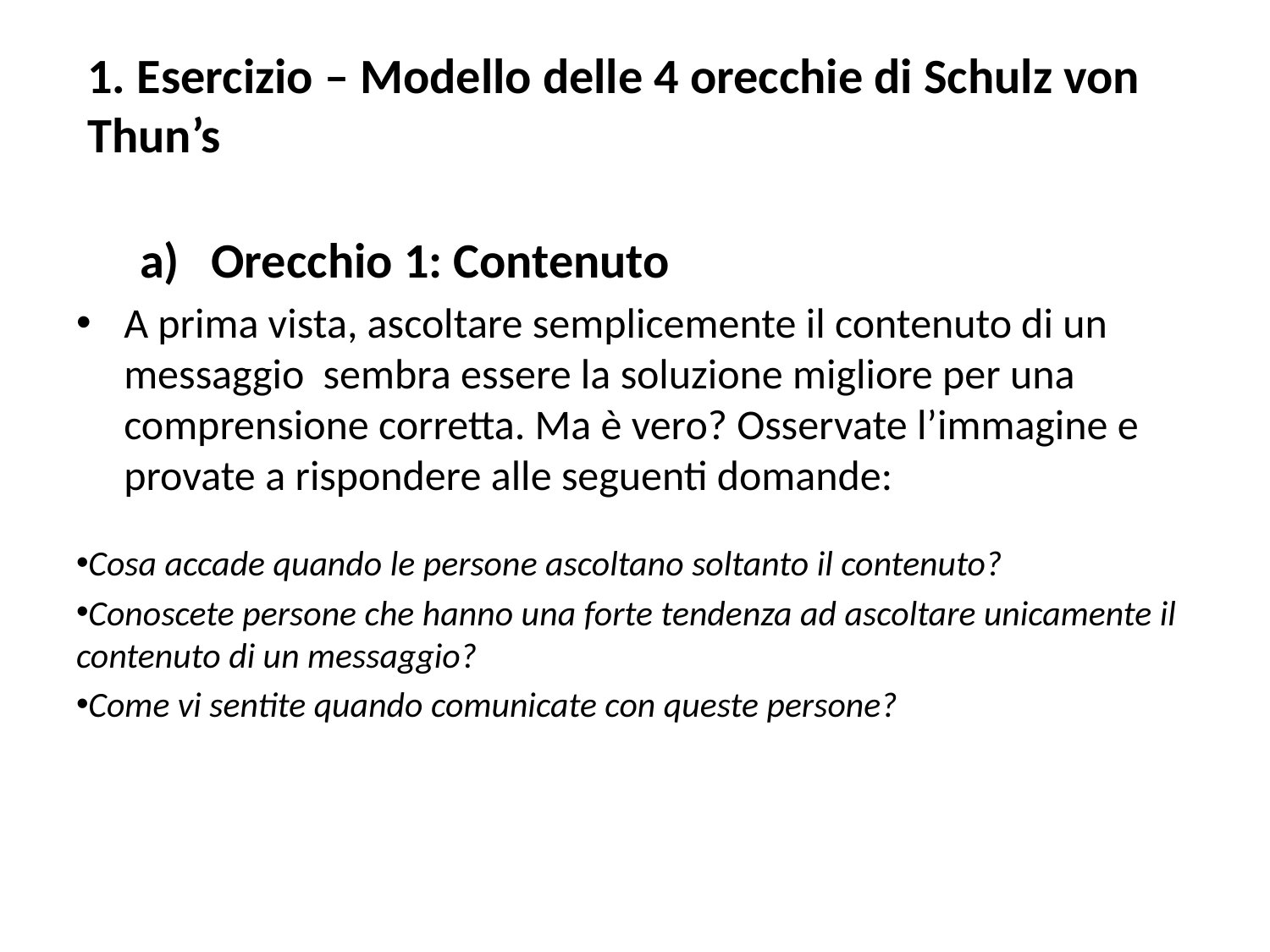

# 1. Esercizio – Modello delle 4 orecchie di Schulz von Thun’s
Orecchio 1: Contenuto
A prima vista, ascoltare semplicemente il contenuto di un messaggio  sembra essere la soluzione migliore per una comprensione corretta. Ma è vero? Osservate l’immagine e provate a rispondere alle seguenti domande:

Cosa accade quando le persone ascoltano soltanto il contenuto?
Conoscete persone che hanno una forte tendenza ad ascoltare unicamente il contenuto di un messaggio?
Come vi sentite quando comunicate con queste persone?